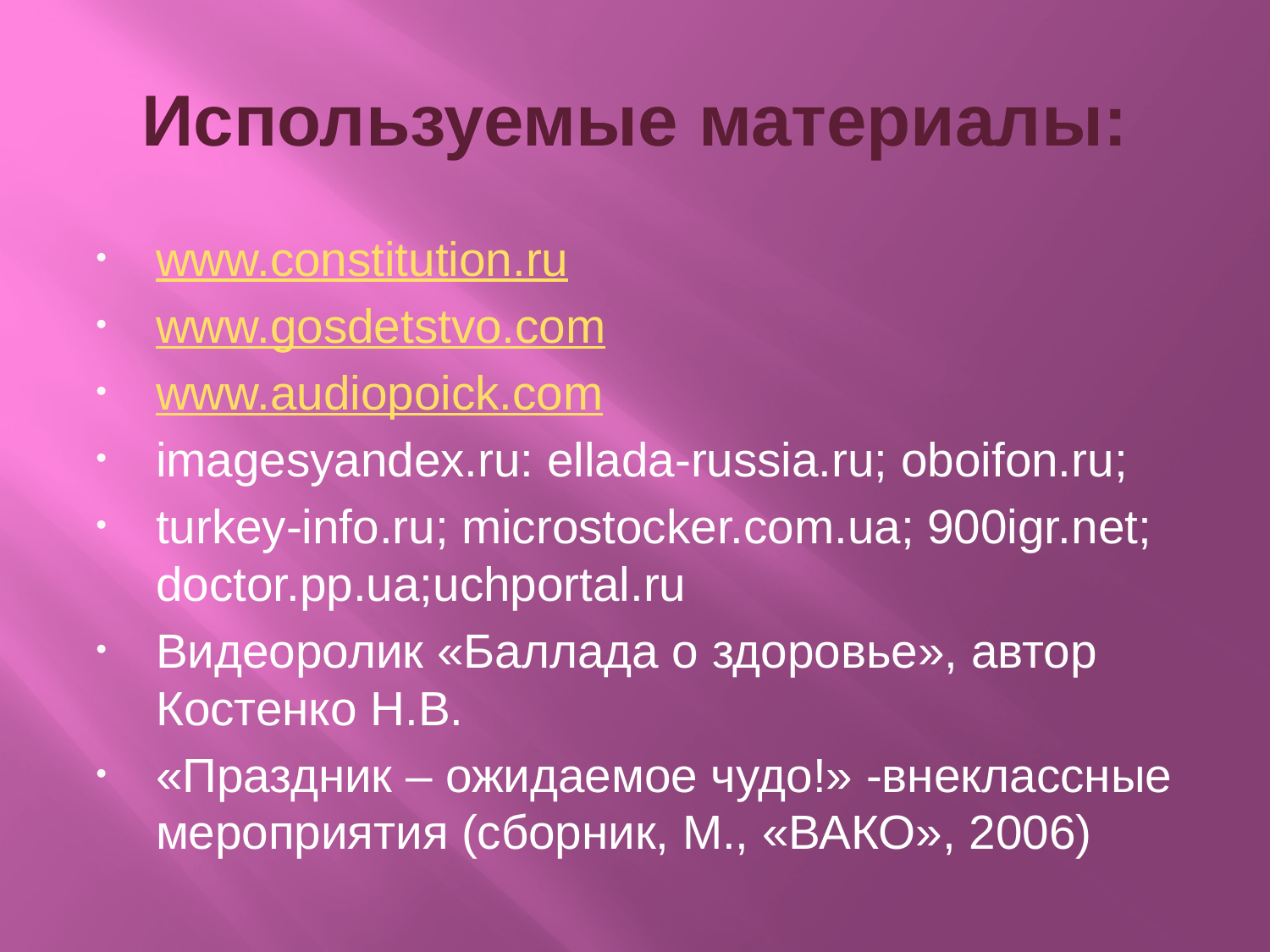

# Используемые материалы:
www.constitution.ru
www.gosdetstvo.com
www.audiopoick.com
imagesyandex.ru: ellada-russia.ru; oboifon.ru;
turkey-info.ru; microstocker.com.ua; 900igr.net;  doctor.pp.ua;uchportal.ru
Видеоролик «Баллада о здоровье», автор Костенко Н.В.
«Праздник – ожидаемое чудо!» -внеклассные мероприятия (сборник, М., «ВАКО», 2006)